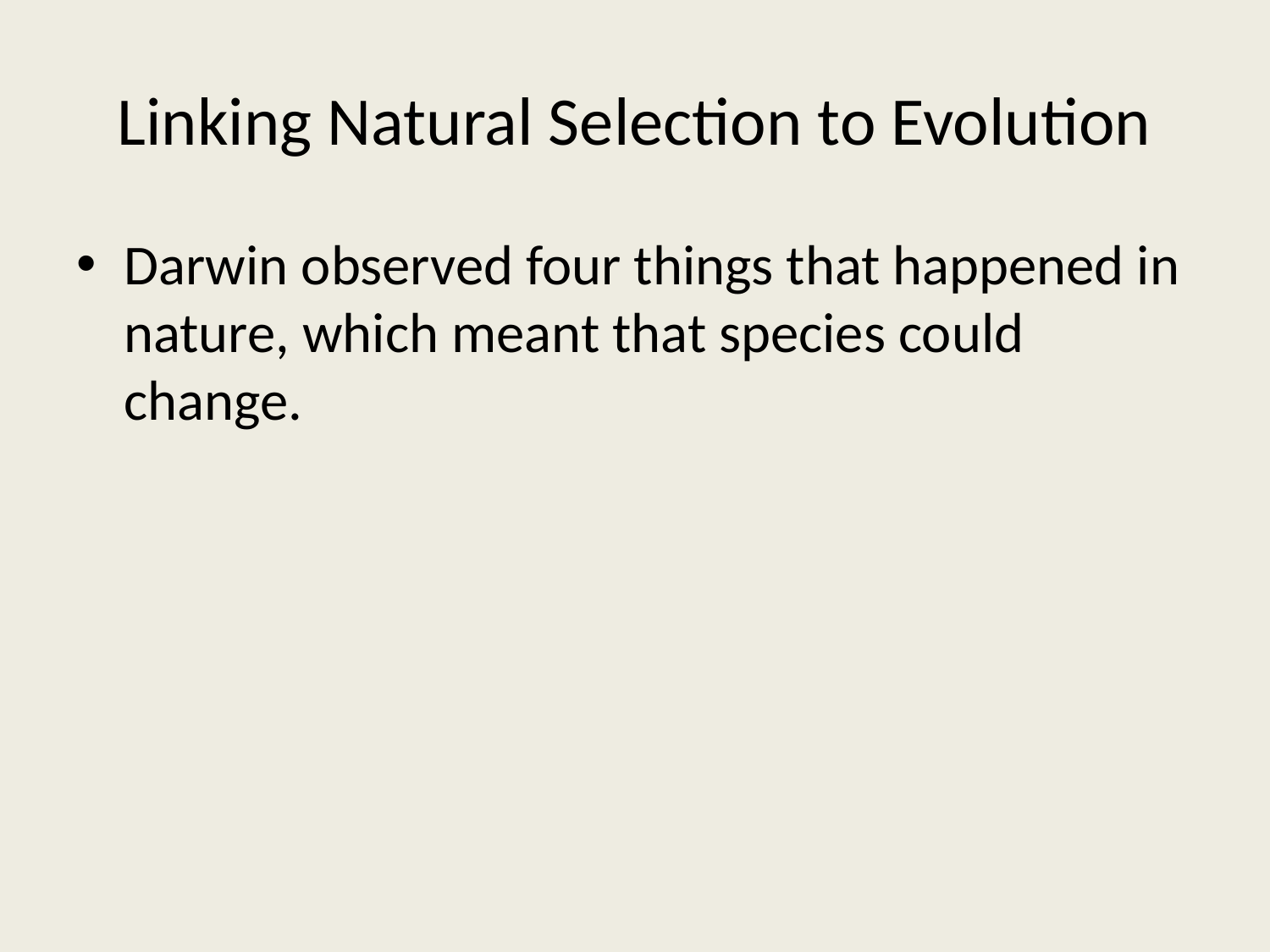

# Linking Natural Selection to Evolution
Darwin observed four things that happened in nature, which meant that species could change.